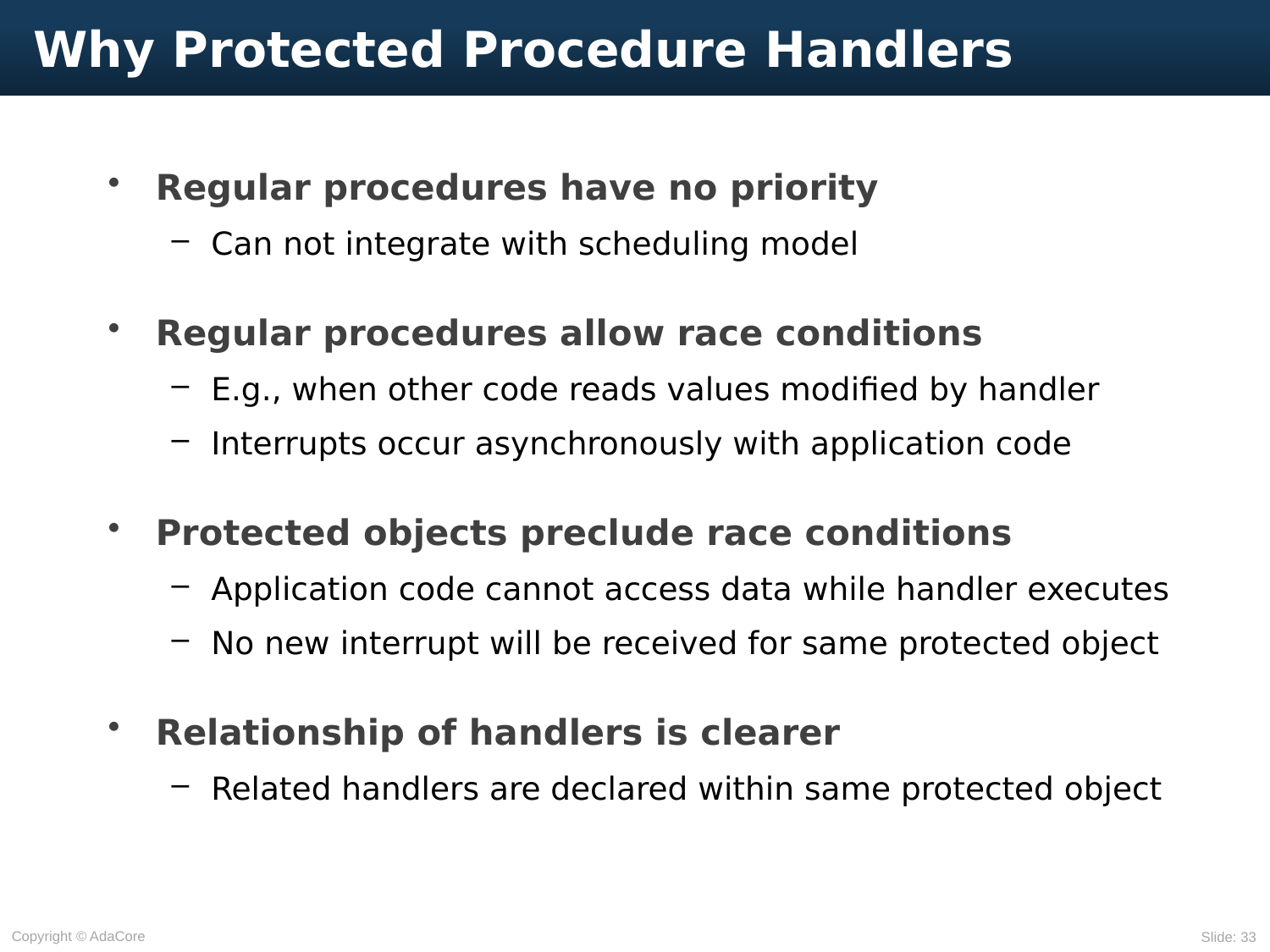

# Why Protected Procedure Handlers
Regular procedures have no priority
Can not integrate with scheduling model
Regular procedures allow race conditions
E.g., when other code reads values modified by handler
Interrupts occur asynchronously with application code
Protected objects preclude race conditions
Application code cannot access data while handler executes
No new interrupt will be received for same protected object
Relationship of handlers is clearer
Related handlers are declared within same protected object